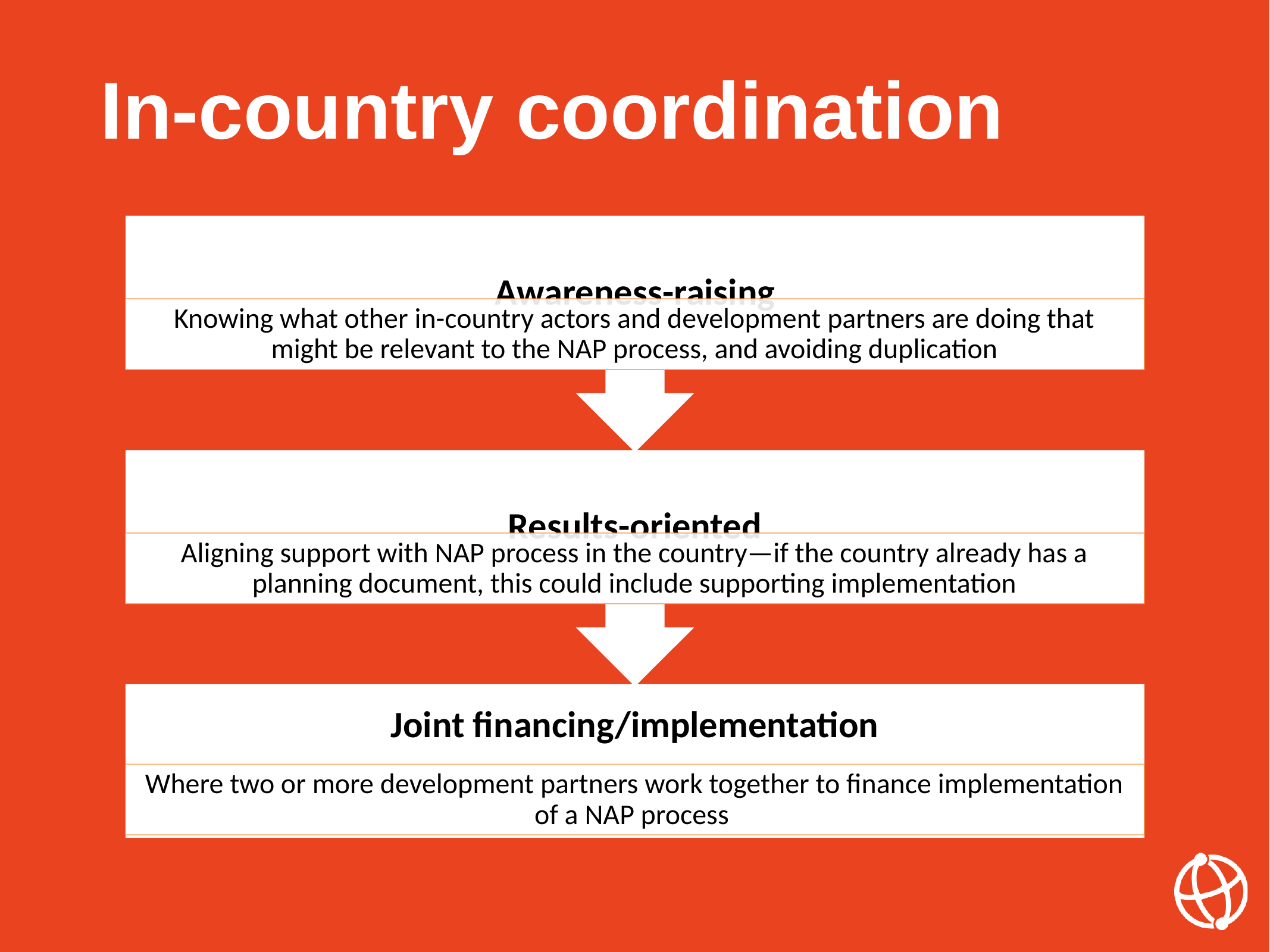

In-country coordination
Joint financing/implementation
Where two or more development partners work together to finance implementation of a NAP process
Results-oriented
Aligning support with NAP process in the country—if the country already has a planning document, this could include supporting implementation
Awareness-raising
Knowing what other in-country actors and development partners are doing that might be relevant to the NAP process, and avoiding duplication